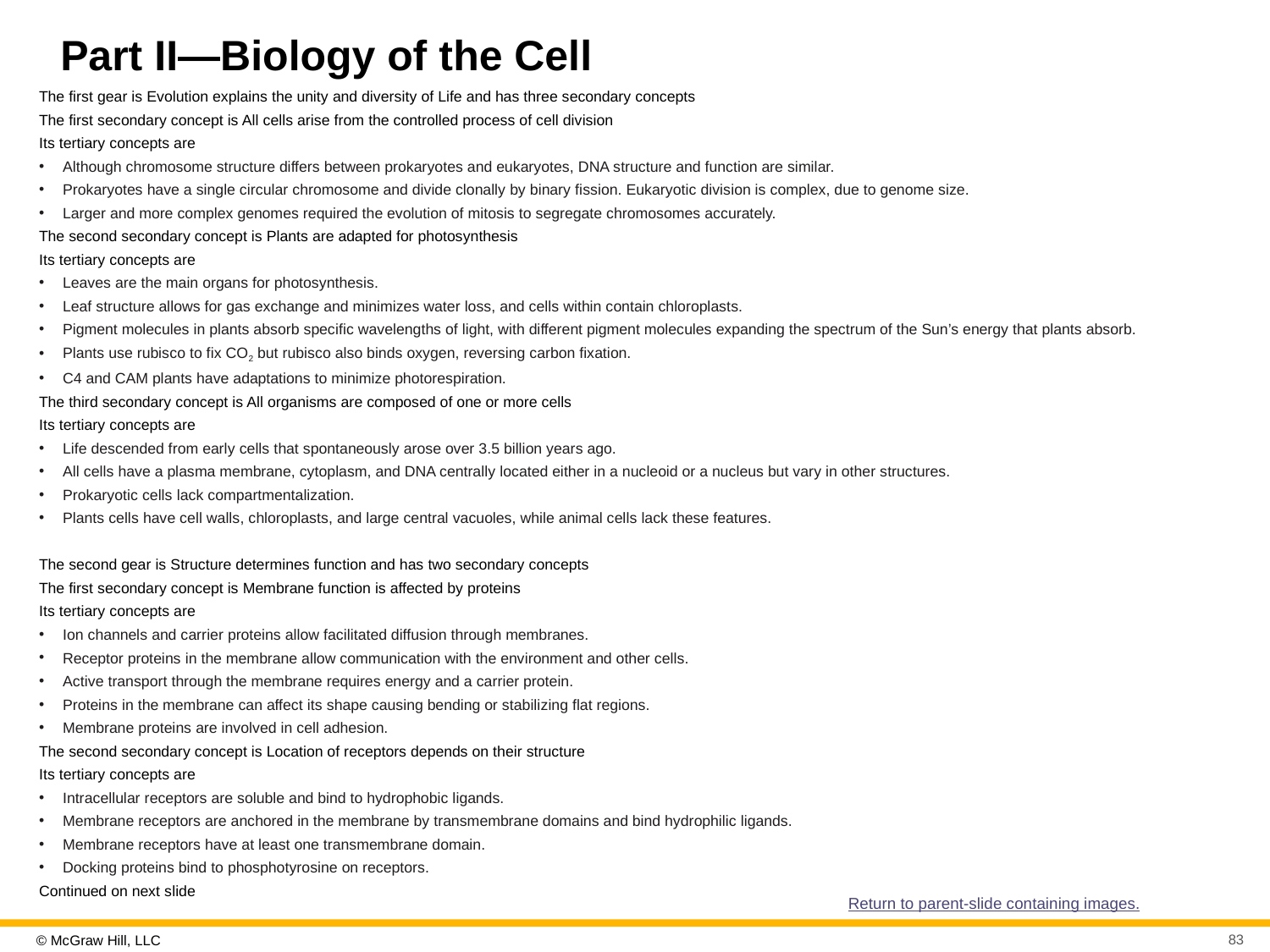

# Part II—Biology of the Cell
The first gear is Evolution explains the unity and diversity of Life and has three secondary concepts
The first secondary concept is All cells arise from the controlled process of cell division
Its tertiary concepts are
Although chromosome structure differs between prokaryotes and eukaryotes, DNA structure and function are similar.
Prokaryotes have a single circular chromosome and divide clonally by binary fission. Eukaryotic division is complex, due to genome size.
Larger and more complex genomes required the evolution of mitosis to segregate chromosomes accurately.
The second secondary concept is Plants are adapted for photosynthesis
Its tertiary concepts are
Leaves are the main organs for photosynthesis.
Leaf structure allows for gas exchange and minimizes water loss, and cells within contain chloroplasts.
Pigment molecules in plants absorb specific wavelengths of light, with different pigment molecules expanding the spectrum of the Sun’s energy that plants absorb.
Plants use rubisco to fix CO2 but rubisco also binds oxygen, reversing carbon fixation.
C4 and CAM plants have adaptations to minimize photorespiration.
The third secondary concept is All organisms are composed of one or more cells
Its tertiary concepts are
Life descended from early cells that spontaneously arose over 3.5 billion years ago.
All cells have a plasma membrane, cytoplasm, and DNA centrally located either in a nucleoid or a nucleus but vary in other structures.
Prokaryotic cells lack compartmentalization.
Plants cells have cell walls, chloroplasts, and large central vacuoles, while animal cells lack these features.

The second gear is Structure determines function and has two secondary concepts
The first secondary concept is Membrane function is affected by proteins
Its tertiary concepts are
Ion channels and carrier proteins allow facilitated diffusion through membranes.
Receptor proteins in the membrane allow communication with the environment and other cells.
Active transport through the membrane requires energy and a carrier protein.
Proteins in the membrane can affect its shape causing bending or stabilizing flat regions.
Membrane proteins are involved in cell adhesion.
The second secondary concept is Location of receptors depends on their structure
Its tertiary concepts are
Intracellular receptors are soluble and bind to hydrophobic ligands.
Membrane receptors are anchored in the membrane by transmembrane domains and bind hydrophilic ligands.
Membrane receptors have at least one transmembrane domain.
Docking proteins bind to phosphotyrosine on receptors.
Continued on next slide
Return to parent-slide containing images.
83